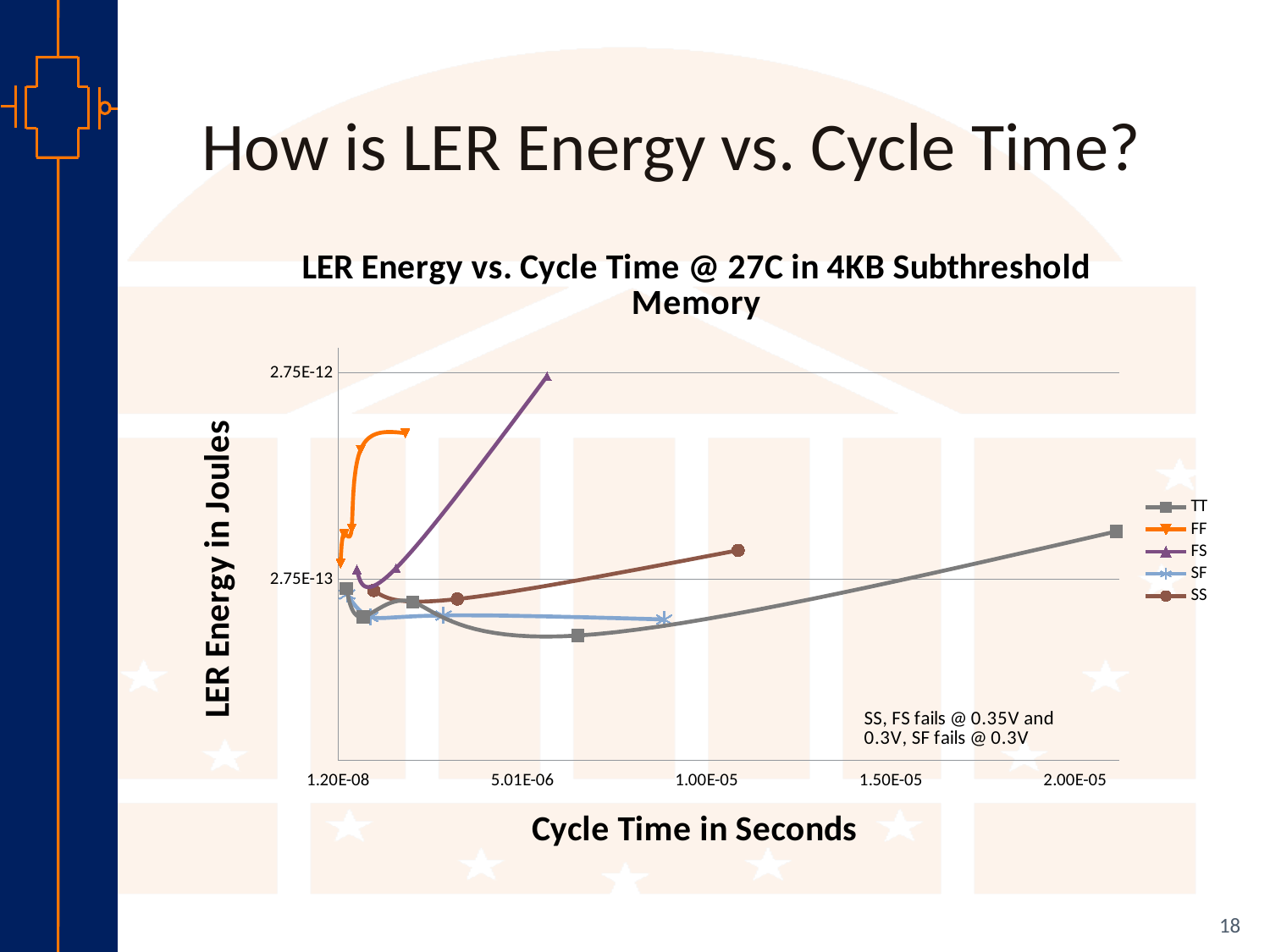

# How is LER Energy vs. Cycle Time?

### Chart: LER Energy vs. Cycle Time @ 27C in 4KB Subthreshold Memory

| Category |  |  |  |  |  |
|---|---|---|---|---|---|
18